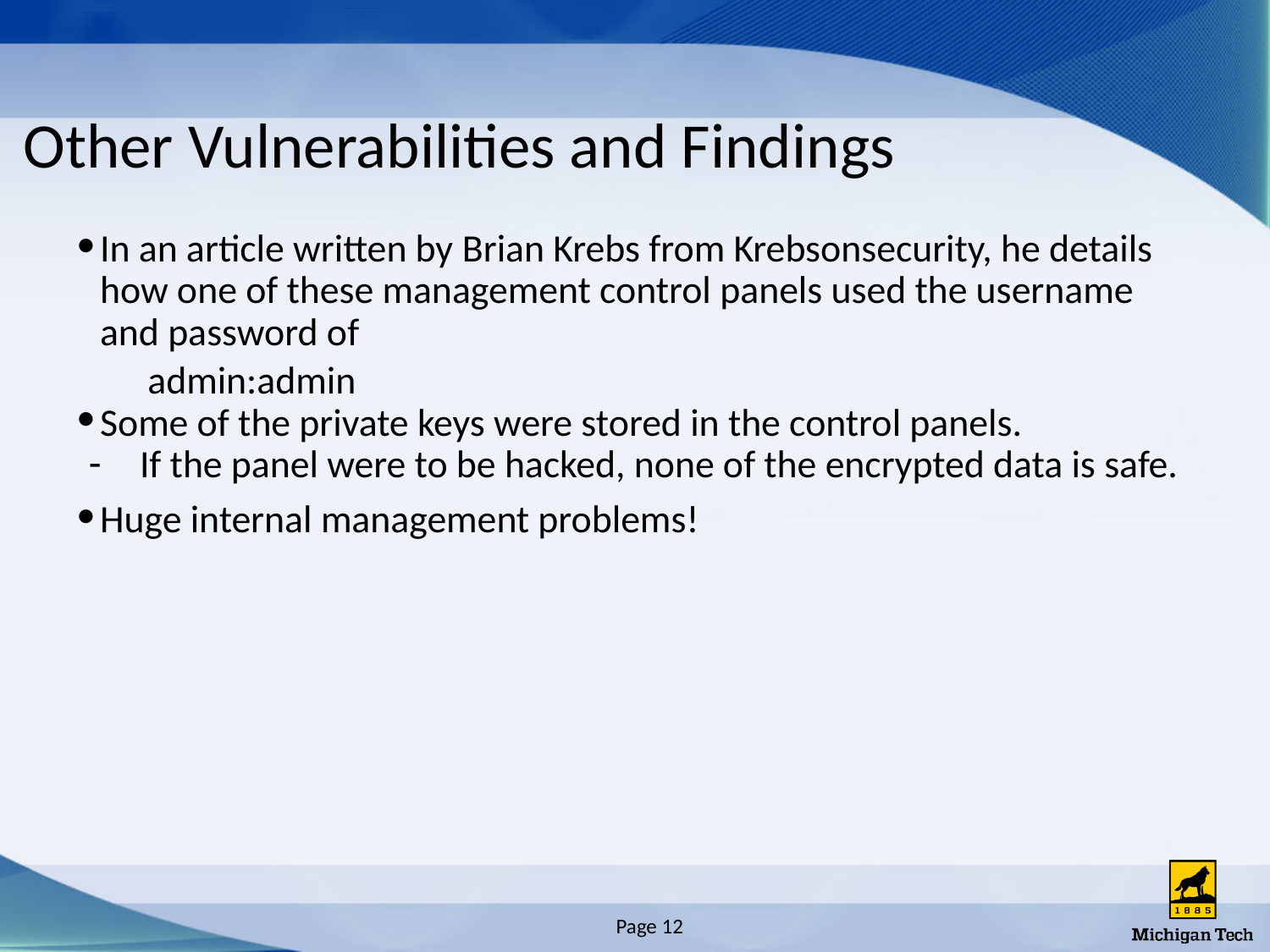

# Other Vulnerabilities and Findings
In an article written by Brian Krebs from Krebsonsecurity, he details how one of these management control panels used the username and password of
admin:admin
Some of the private keys were stored in the control panels.
If the panel were to be hacked, none of the encrypted data is safe.
Huge internal management problems!